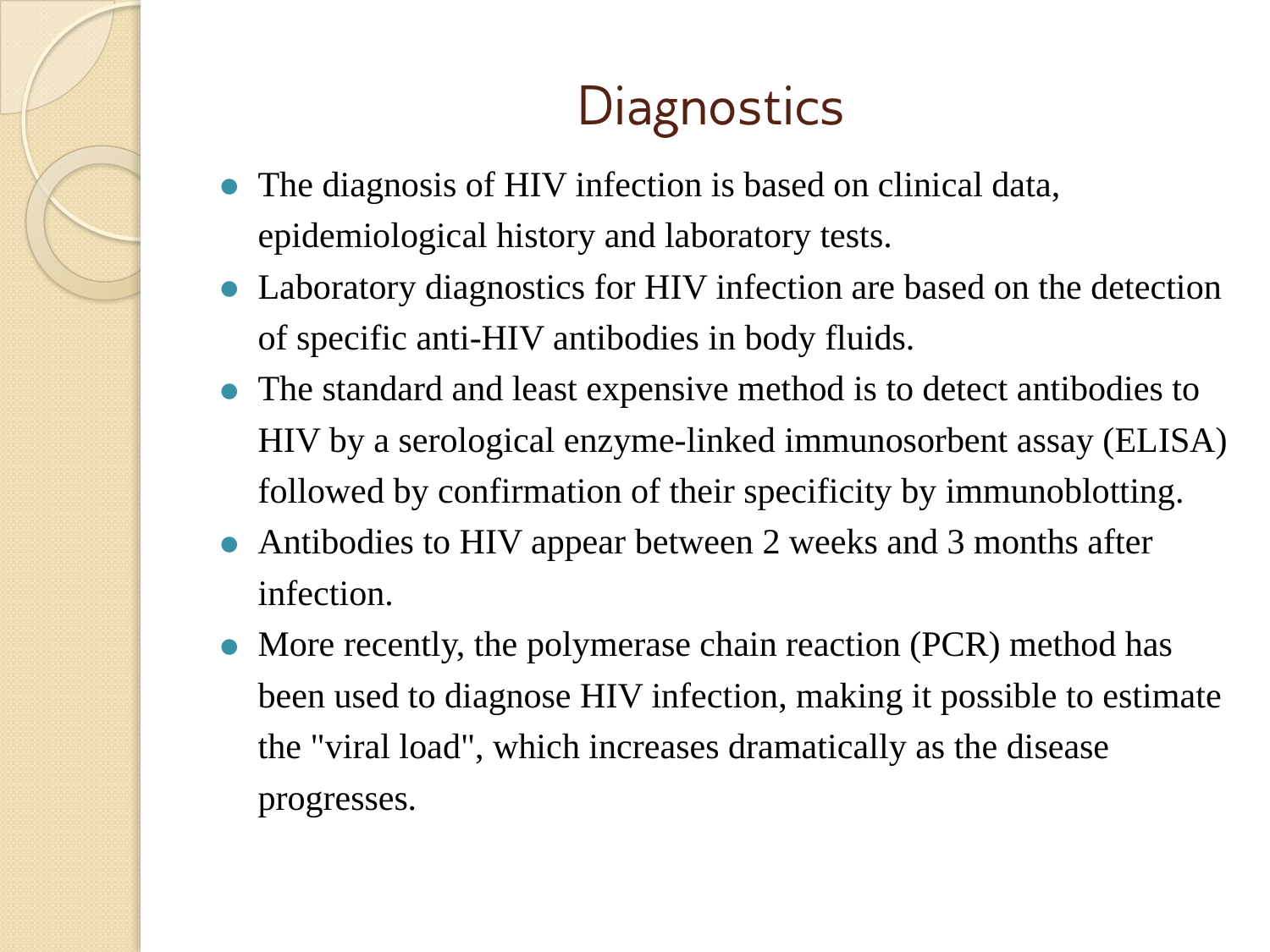

# Diagnostics
The diagnosis of HIV infection is based on clinical data, epidemiological history and laboratory tests.
Laboratory diagnostics for HIV infection are based on the detection of specific anti-HIV antibodies in body fluids.
The standard and least expensive method is to detect antibodies to HIV by a serological enzyme-linked immunosorbent assay (ELISA) followed by confirmation of their specificity by immunoblotting.
Antibodies to HIV appear between 2 weeks and 3 months after infection.
More recently, the polymerase chain reaction (PCR) method has been used to diagnose HIV infection, making it possible to estimate the "viral load", which increases dramatically as the disease progresses.